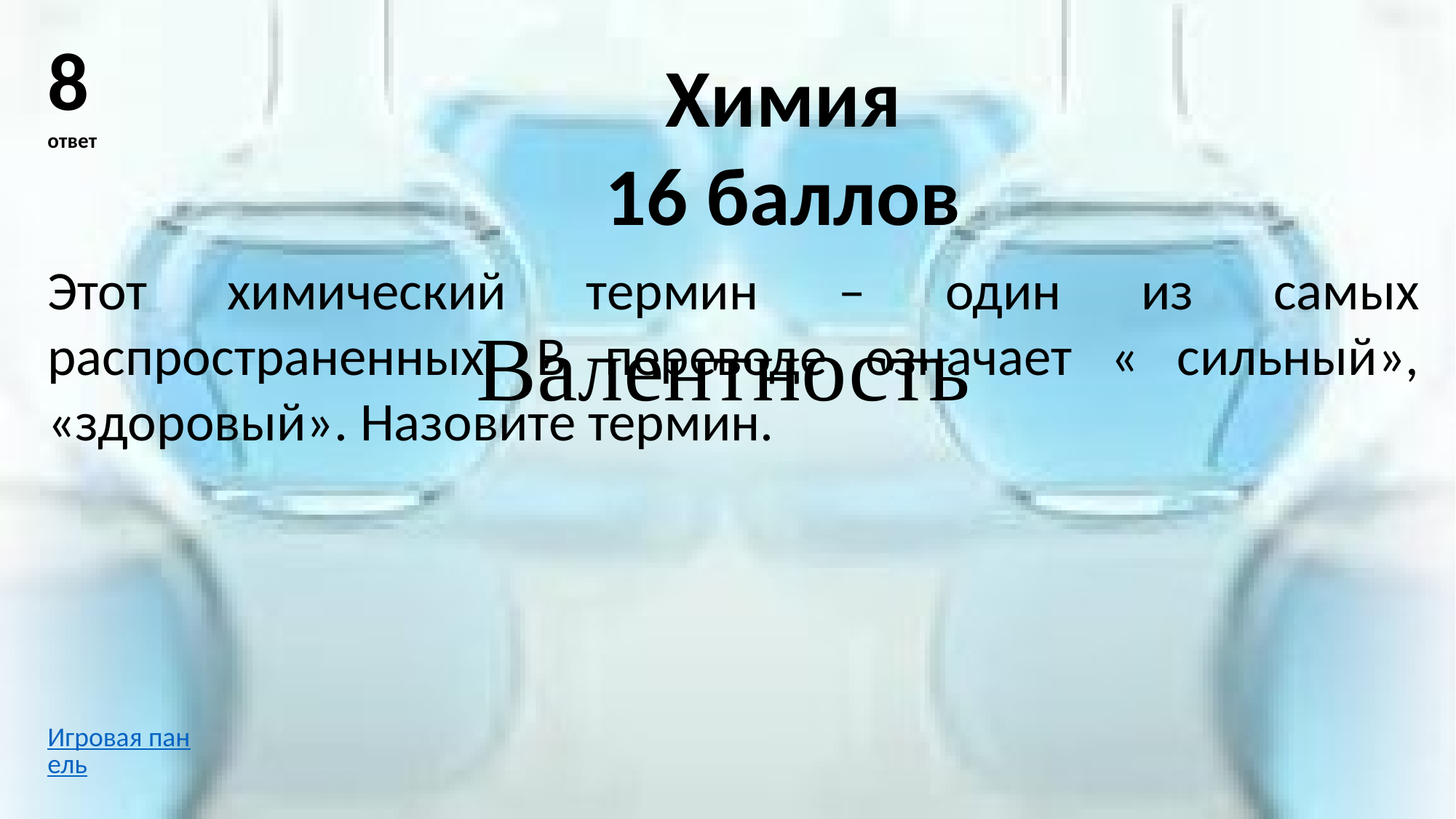

8
ответ
Химия
16 баллов
Этот химический термин – один из самых распространенных. В переводе означает « сильный», «здоровый». Назовите термин.
Валентность
Игровая панель